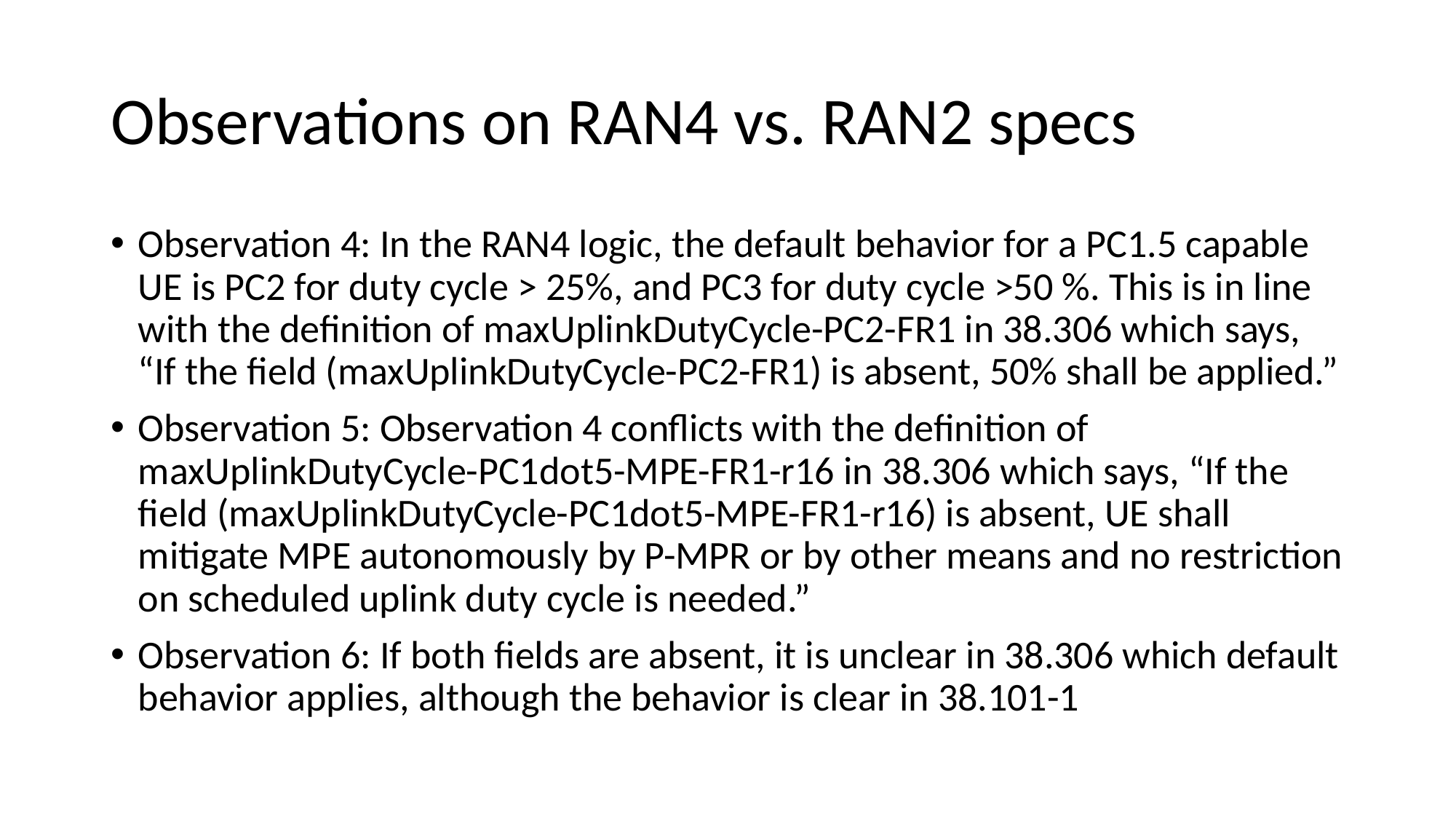

# Observations on RAN4 vs. RAN2 specs
Observation 4: In the RAN4 logic, the default behavior for a PC1.5 capable UE is PC2 for duty cycle > 25%, and PC3 for duty cycle >50 %. This is in line with the definition of maxUplinkDutyCycle-PC2-FR1 in 38.306 which says, “If the field (maxUplinkDutyCycle-PC2-FR1) is absent, 50% shall be applied.”
Observation 5: Observation 4 conflicts with the definition of maxUplinkDutyCycle-PC1dot5-MPE-FR1-r16 in 38.306 which says, “If the field (maxUplinkDutyCycle-PC1dot5-MPE-FR1-r16) is absent, UE shall mitigate MPE autonomously by P-MPR or by other means and no restriction on scheduled uplink duty cycle is needed.”
Observation 6: If both fields are absent, it is unclear in 38.306 which default behavior applies, although the behavior is clear in 38.101-1